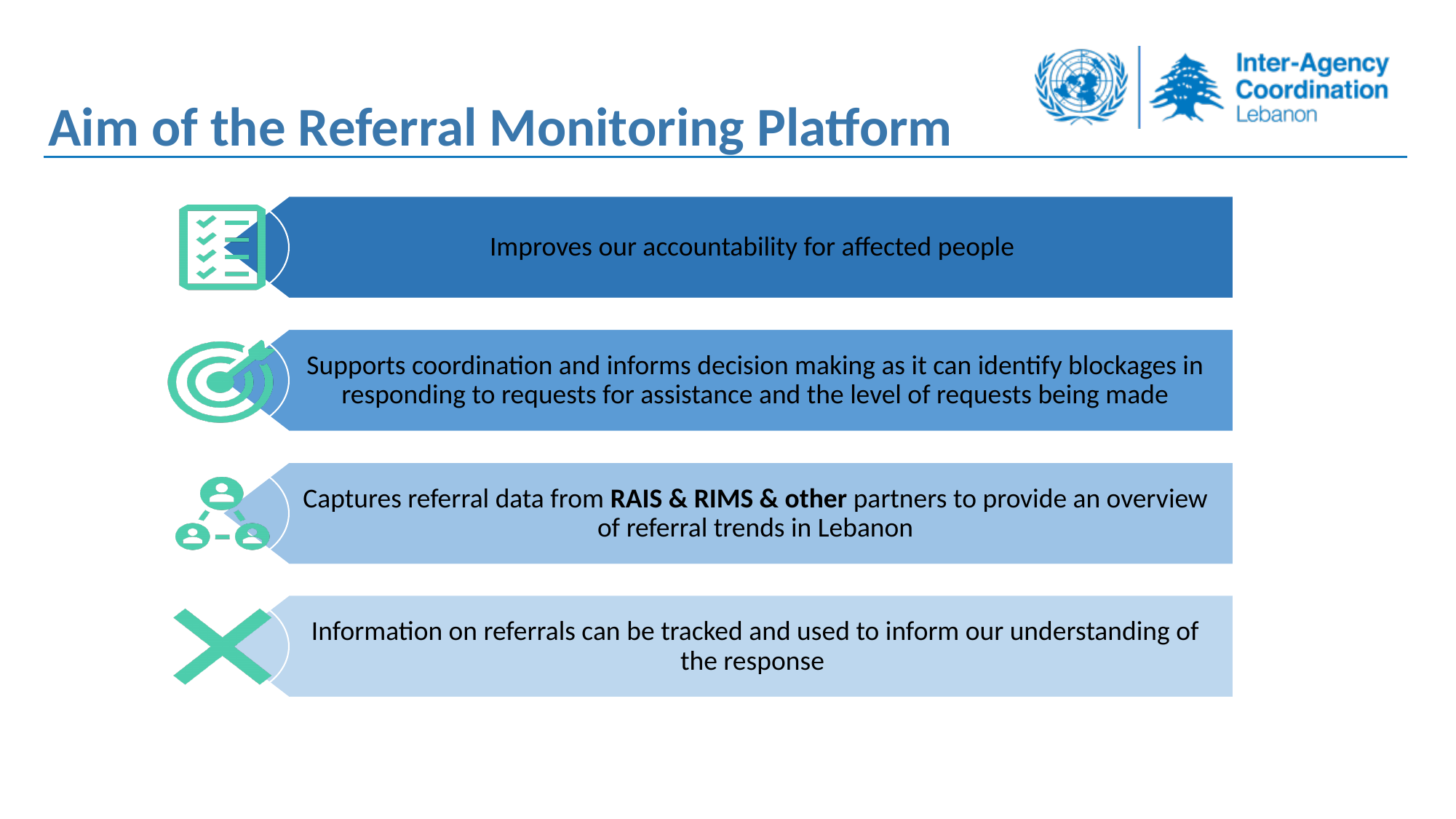

Aim of the Referral Monitoring Platform
Improves our accountability for affected people

Supports coordination and informs decision making as it can identify blockages in responding to requests for assistance and the level of requests being made
Captures referral data from RAIS & RIMS & other partners to provide an overview of referral trends in Lebanon

Information on referrals can be tracked and used to inform our understanding of the response